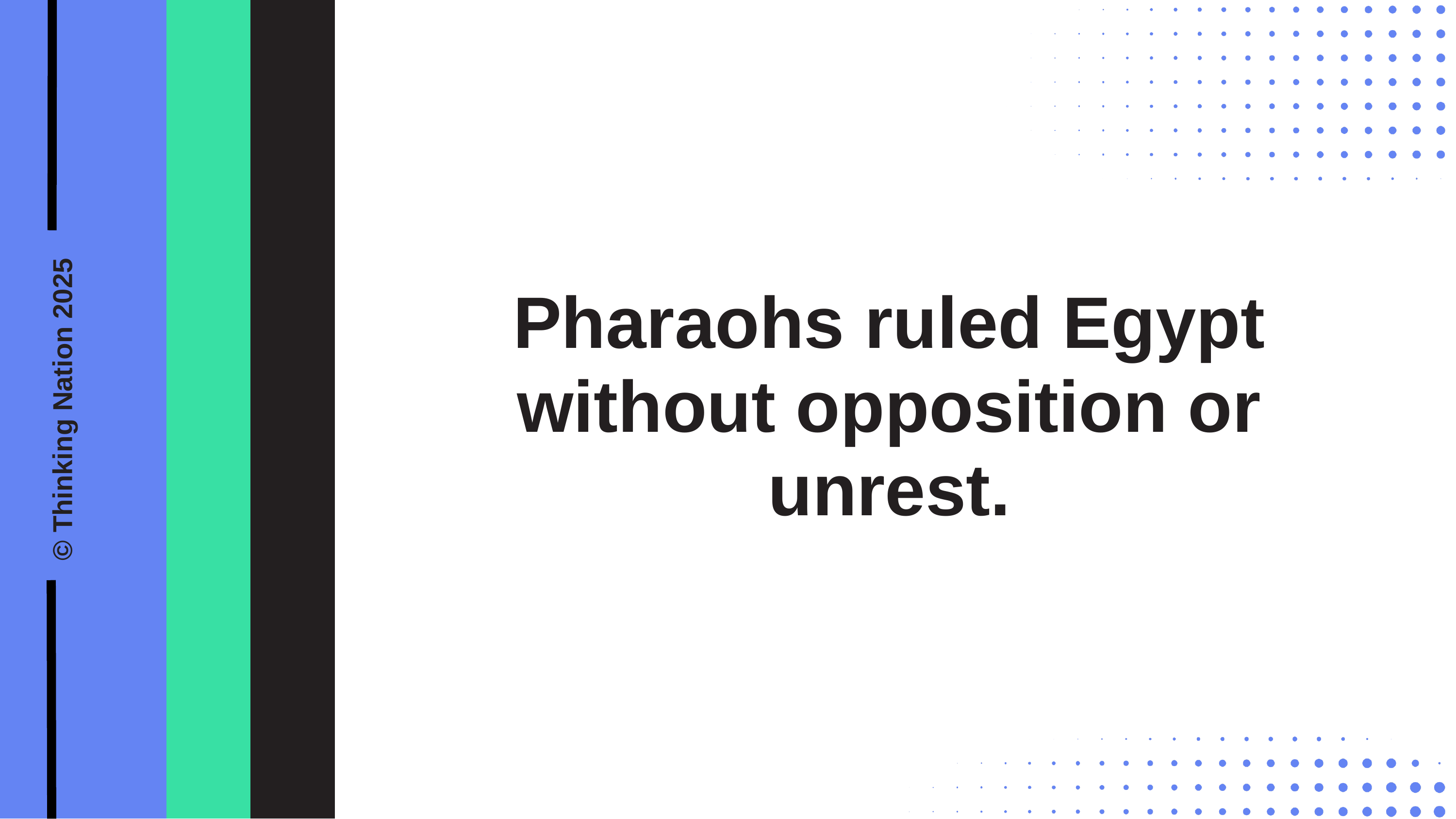

Pharaohs ruled Egypt without opposition or unrest.
© Thinking Nation 2025